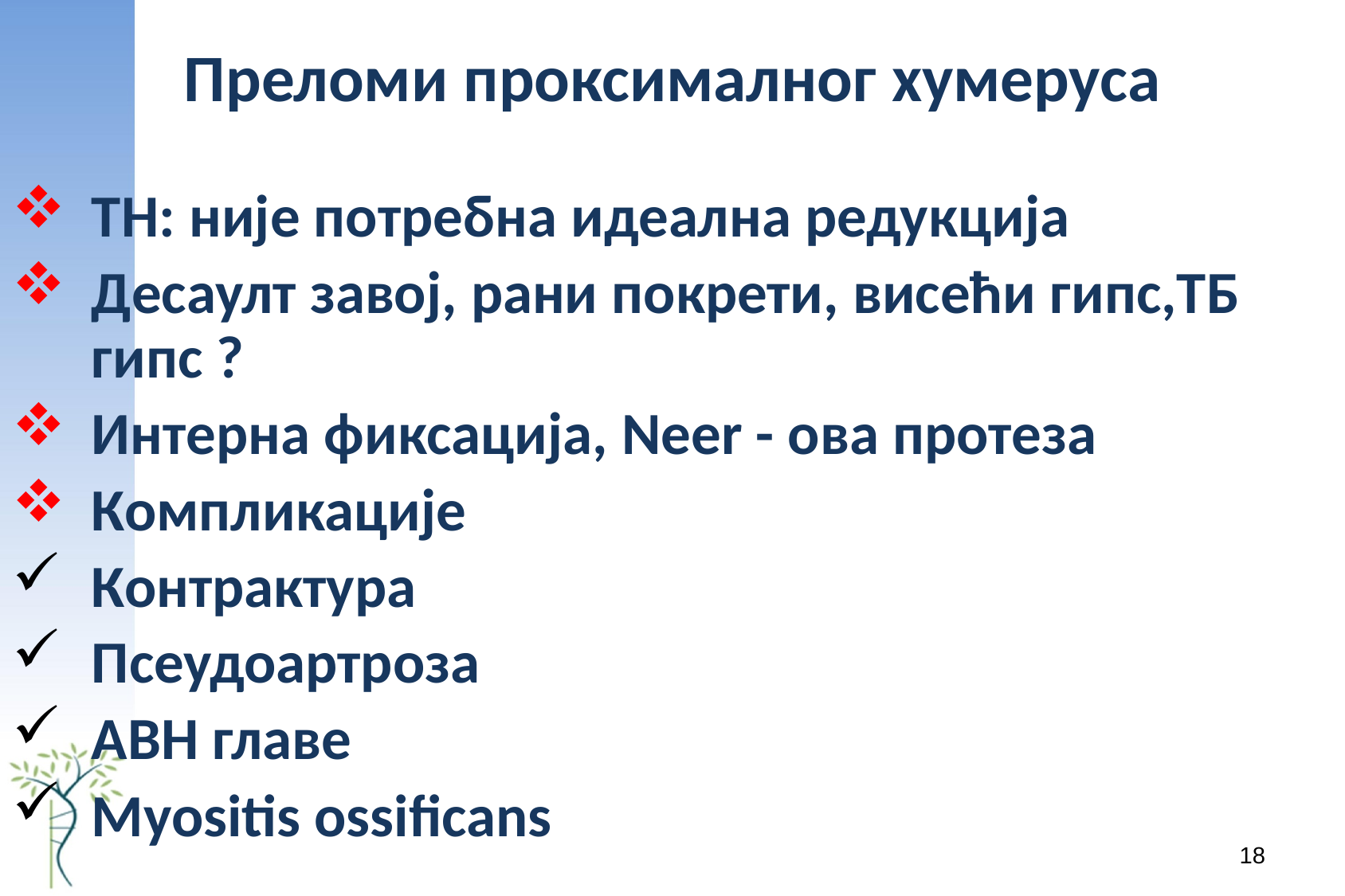

# Преломи проксималног хумеруса
ТH: није потребна идеална редукција
Десаулт завој, рани покрети, висећи гипс,ТБ гипс ?
Интерна фиксација, Neer - ова протеза
Компликације
Контрактура
Псеудоартроза
АВН главе
Myositis ossificans
18